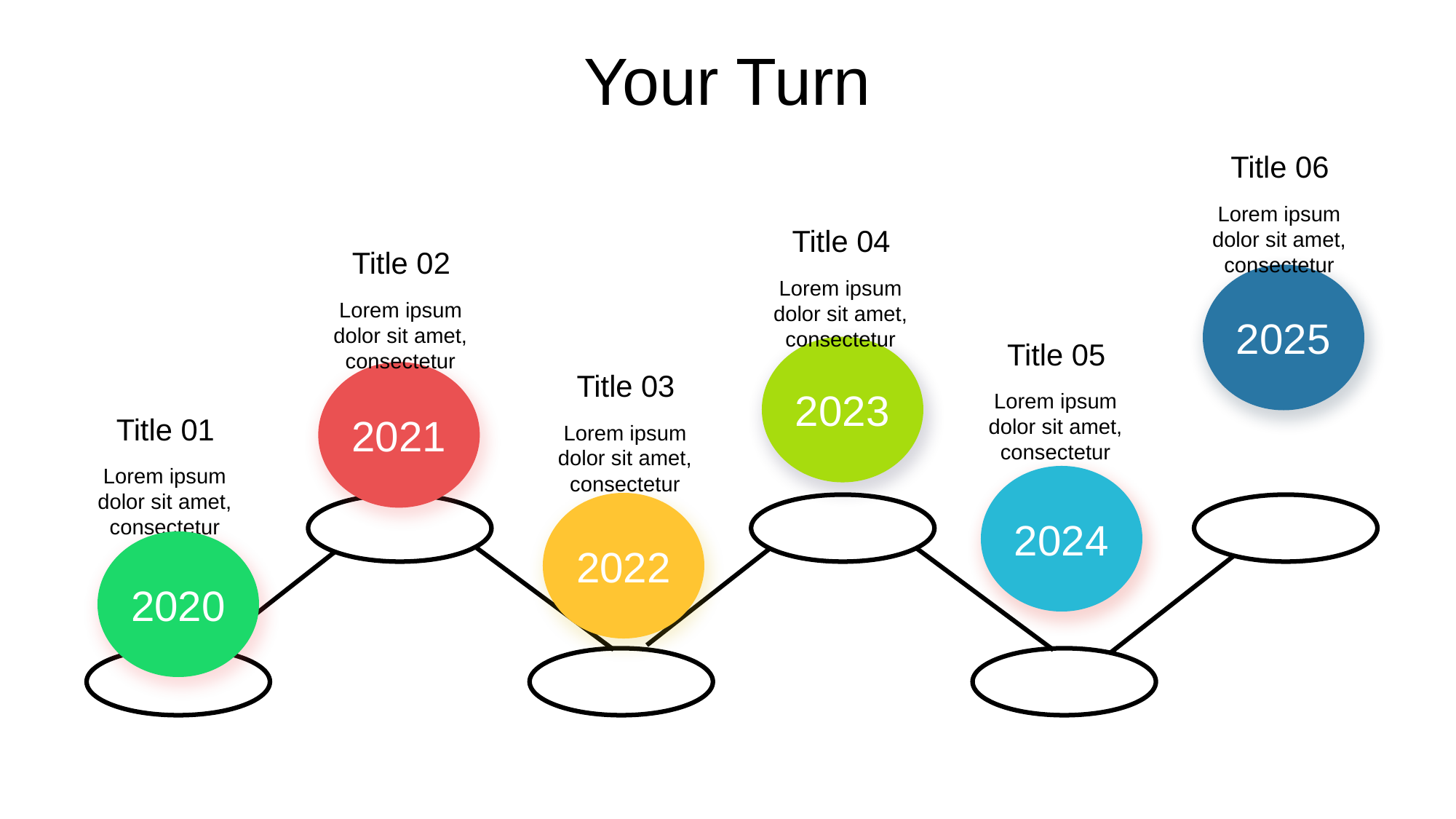

Your Turn

Title 06

Lorem ipsum dolor sit amet, consectetur
Title 04

Title 02

2025
Lorem ipsum dolor sit amet, consectetur
Lorem ipsum dolor sit amet, consectetur
Title 05

2023
Title 03

2021
Lorem ipsum dolor sit amet, consectetur
Title 01

Lorem ipsum dolor sit amet, consectetur
Lorem ipsum dolor sit amet, consectetur
2024
2022

2020